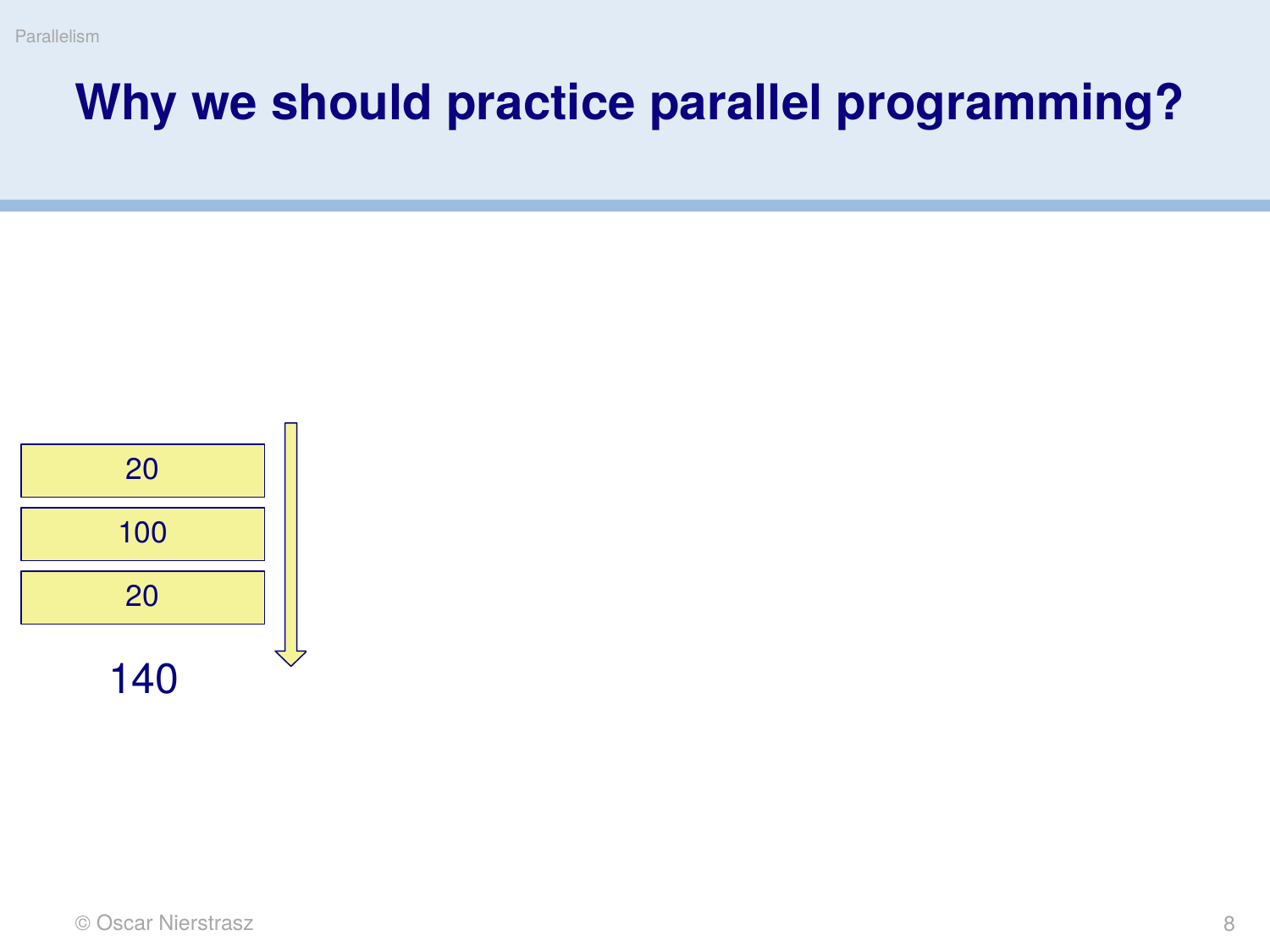

Parallelism
Why we should practice parallel programming?

Speedup = old running time / new running time

Speedup = 140/ 65 = 2.15

(parallel version is 2.15 times faster)

20
20
100
25
25
25
25
20
20
140
65
© Oscar Nierstrasz
8